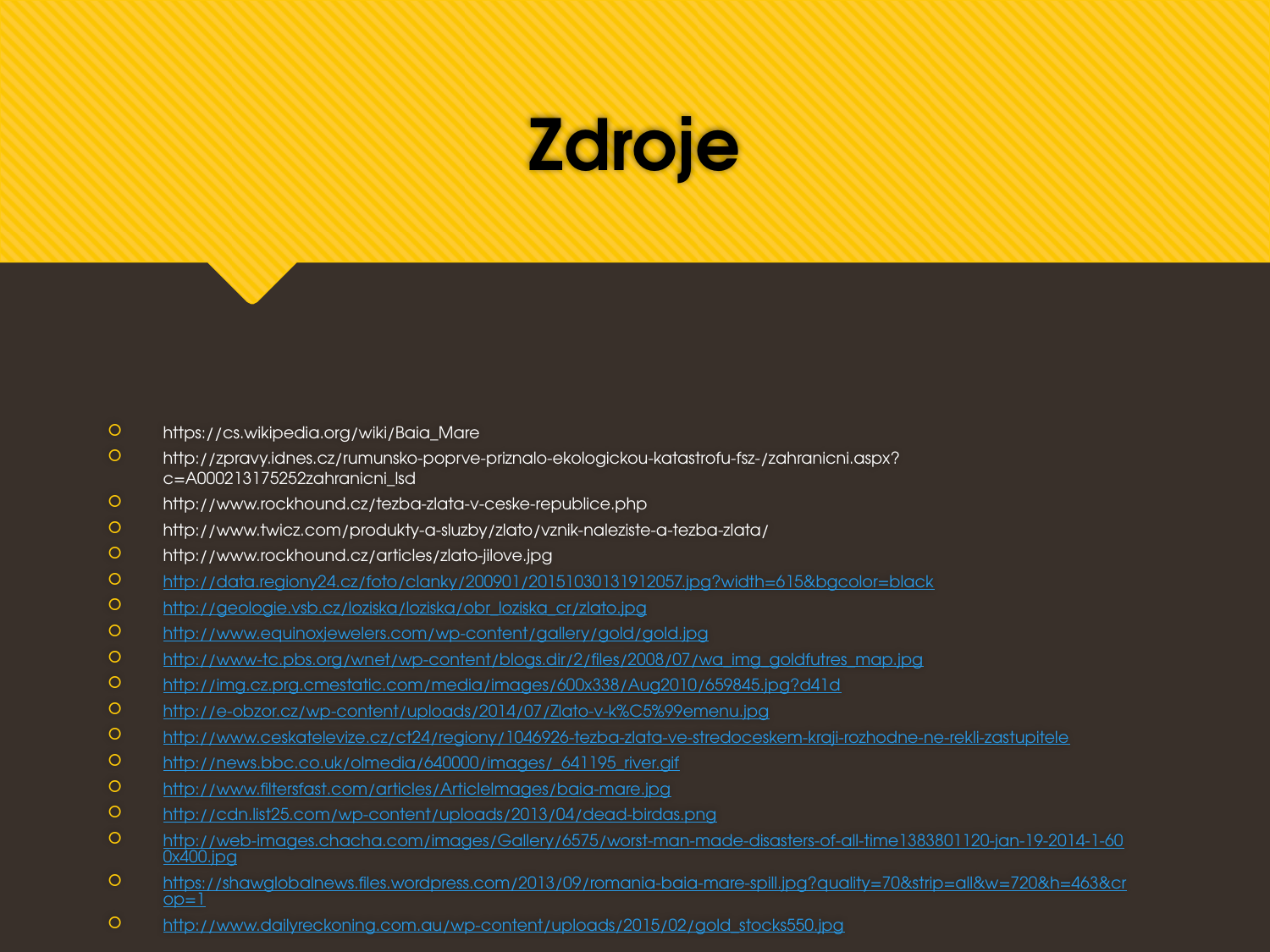

# Zdroje
https://cs.wikipedia.org/wiki/Baia_Mare
http://zpravy.idnes.cz/rumunsko-poprve-priznalo-ekologickou-katastrofu-fsz-/zahranicni.aspx?c=A000213175252zahranicni_lsd
http://www.rockhound.cz/tezba-zlata-v-ceske-republice.php
http://www.twicz.com/produkty-a-sluzby/zlato/vznik-naleziste-a-tezba-zlata/
http://www.rockhound.cz/articles/zlato-jilove.jpg
http://data.regiony24.cz/foto/clanky/200901/20151030131912057.jpg?width=615&bgcolor=black
http://geologie.vsb.cz/loziska/loziska/obr_loziska_cr/zlato.jpg
http://www.equinoxjewelers.com/wp-content/gallery/gold/gold.jpg
http://www-tc.pbs.org/wnet/wp-content/blogs.dir/2/files/2008/07/wa_img_goldfutres_map.jpg
http://img.cz.prg.cmestatic.com/media/images/600x338/Aug2010/659845.jpg?d41d
http://e-obzor.cz/wp-content/uploads/2014/07/Zlato-v-k%C5%99emenu.jpg
http://www.ceskatelevize.cz/ct24/regiony/1046926-tezba-zlata-ve-stredoceskem-kraji-rozhodne-ne-rekli-zastupitele
http://news.bbc.co.uk/olmedia/640000/images/_641195_river.gif
http://www.filtersfast.com/articles/ArticleImages/baia-mare.jpg
http://cdn.list25.com/wp-content/uploads/2013/04/dead-birdas.png
http://web-images.chacha.com/images/Gallery/6575/worst-man-made-disasters-of-all-time1383801120-jan-19-2014-1-600x400.jpg
https://shawglobalnews.files.wordpress.com/2013/09/romania-baia-mare-spill.jpg?quality=70&strip=all&w=720&h=463&crop=1
http://www.dailyreckoning.com.au/wp-content/uploads/2015/02/gold_stocks550.jpg